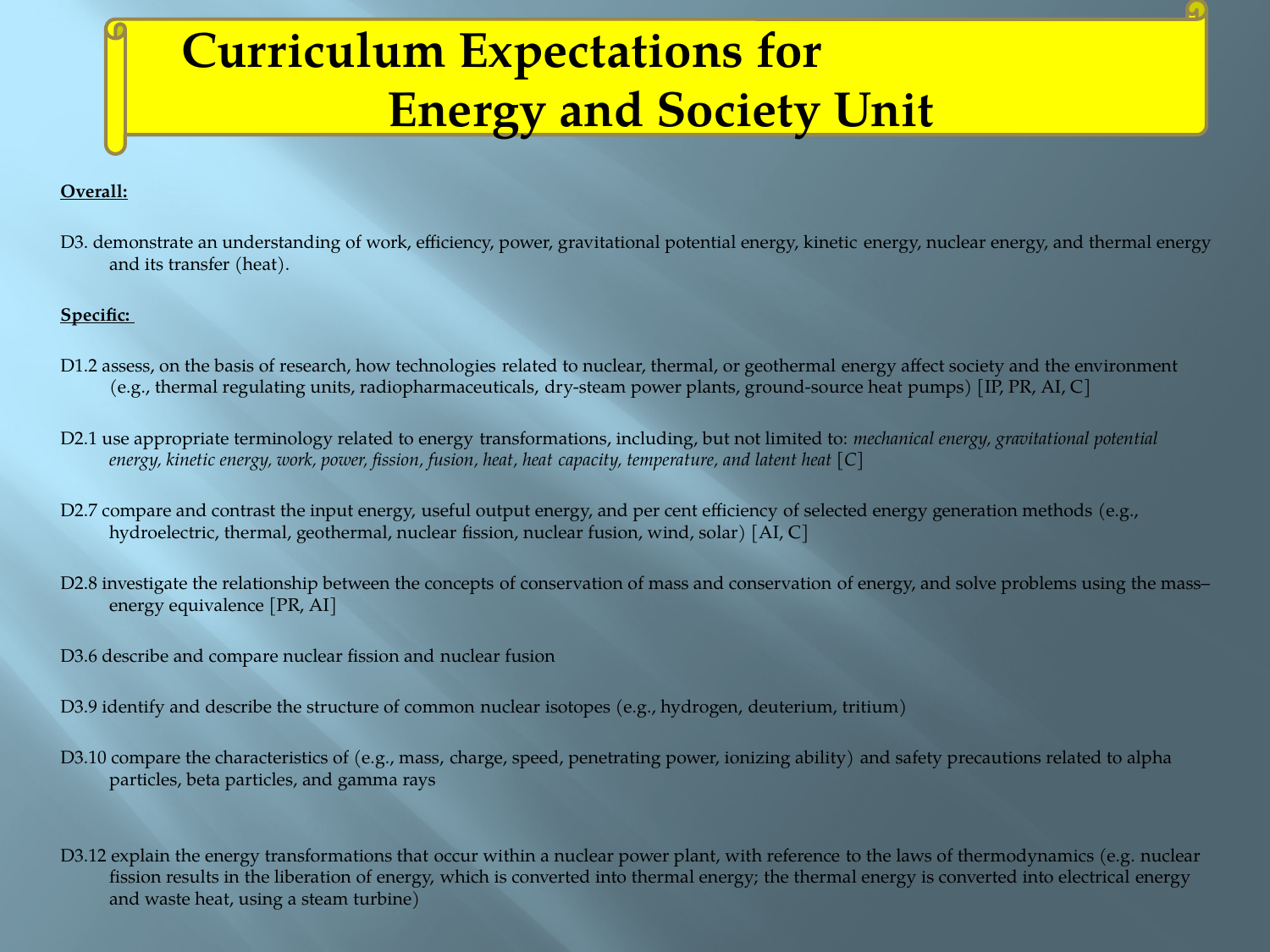

Curriculum Expectations for                           Energy and Society Unit
#

Overall:

D3. demonstrate an understanding of work, efficiency, power, gravitational potential energy, kinetic energy, nuclear energy, and thermal energy and its transfer (heat).

Specific:

D1.2 assess, on the basis of research, how technologies related to nuclear, thermal, or geothermal energy affect society and the environment (e.g., thermal regulating units, radiopharmaceuticals, dry-steam power plants, ground-source heat pumps) [IP, PR, AI, C]

D2.1 use appropriate terminology related to energy transformations, including, but not limited to: mechanical energy, gravitational potential energy, kinetic energy, work, power, fission, fusion, heat, heat capacity, temperature, and latent heat [C]

D2.7 compare and contrast the input energy, useful output energy, and per cent efficiency of selected energy generation methods (e.g., hydroelectric, thermal, geothermal, nuclear fission, nuclear fusion, wind, solar) [AI, C]

D2.8 investigate the relationship between the concepts of conservation of mass and conservation of energy, and solve problems using the mass– energy equivalence [PR, AI]

D3.6 describe and compare nuclear fission and nuclear fusion

D3.9 identify and describe the structure of common nuclear isotopes (e.g., hydrogen, deuterium, tritium)

D3.10 compare the characteristics of (e.g., mass, charge, speed, penetrating power, ionizing ability) and safety precautions related to alpha particles, beta particles, and gamma rays

D3.12 explain the energy transformations that occur within a nuclear power plant, with reference to the laws of thermodynamics (e.g. nuclear fission results in the liberation of energy, which is converted into thermal energy; the thermal energy is converted into electrical energy and waste heat, using a steam turbine)